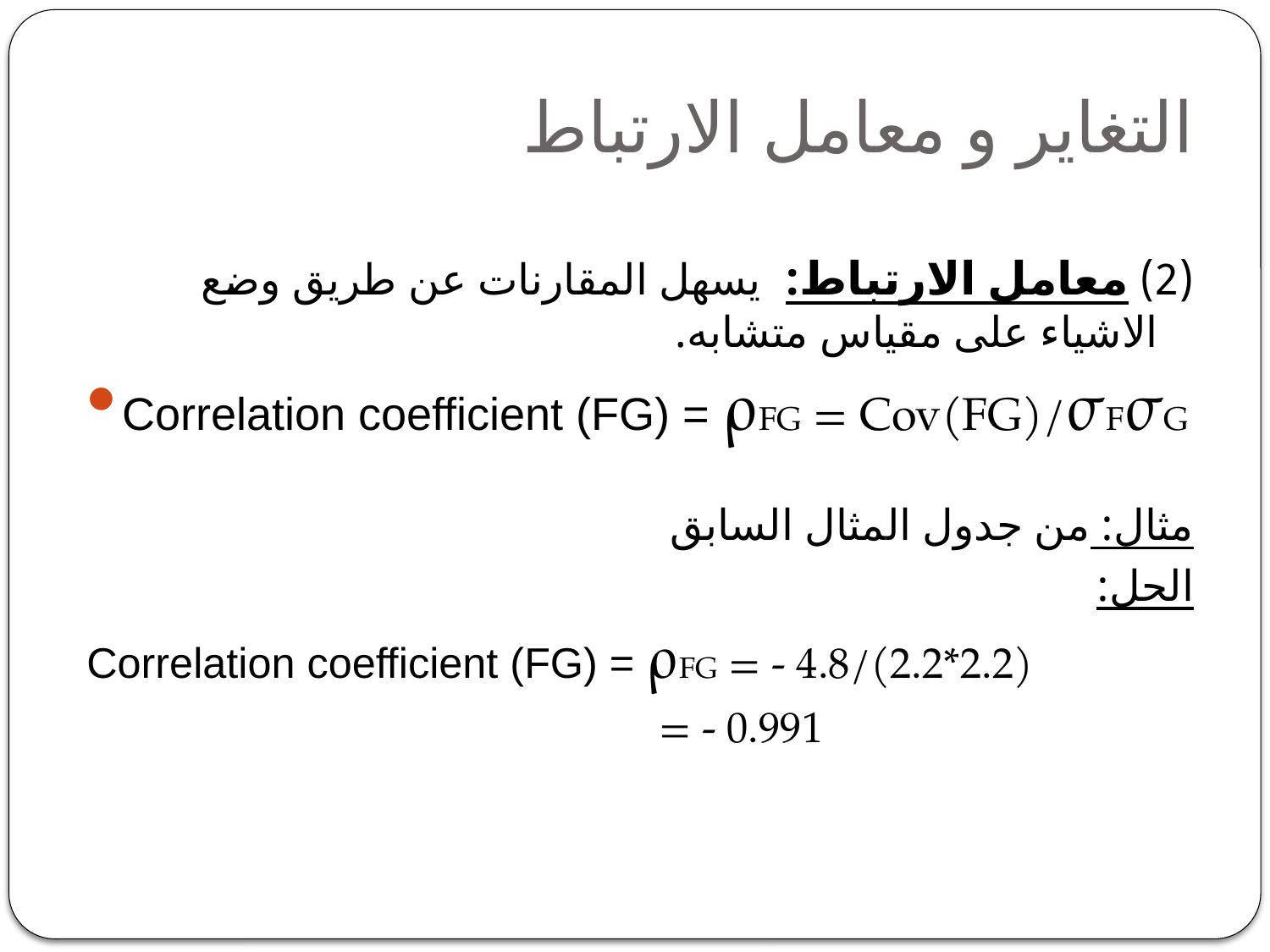

# التغاير و معامل الارتباط
(2) معامل الارتباط:  يسهل المقارنات عن طريق وضع الاشياء على مقياس متشابه.
Correlation coefficient (FG) = ρFG = Cov(FG)/σFσG

مثال: من جدول المثال السابق
الحل:
Correlation coefficient (FG) = ρFG = - 4.8/(2.2*2.2)
                                                     = - 0.991